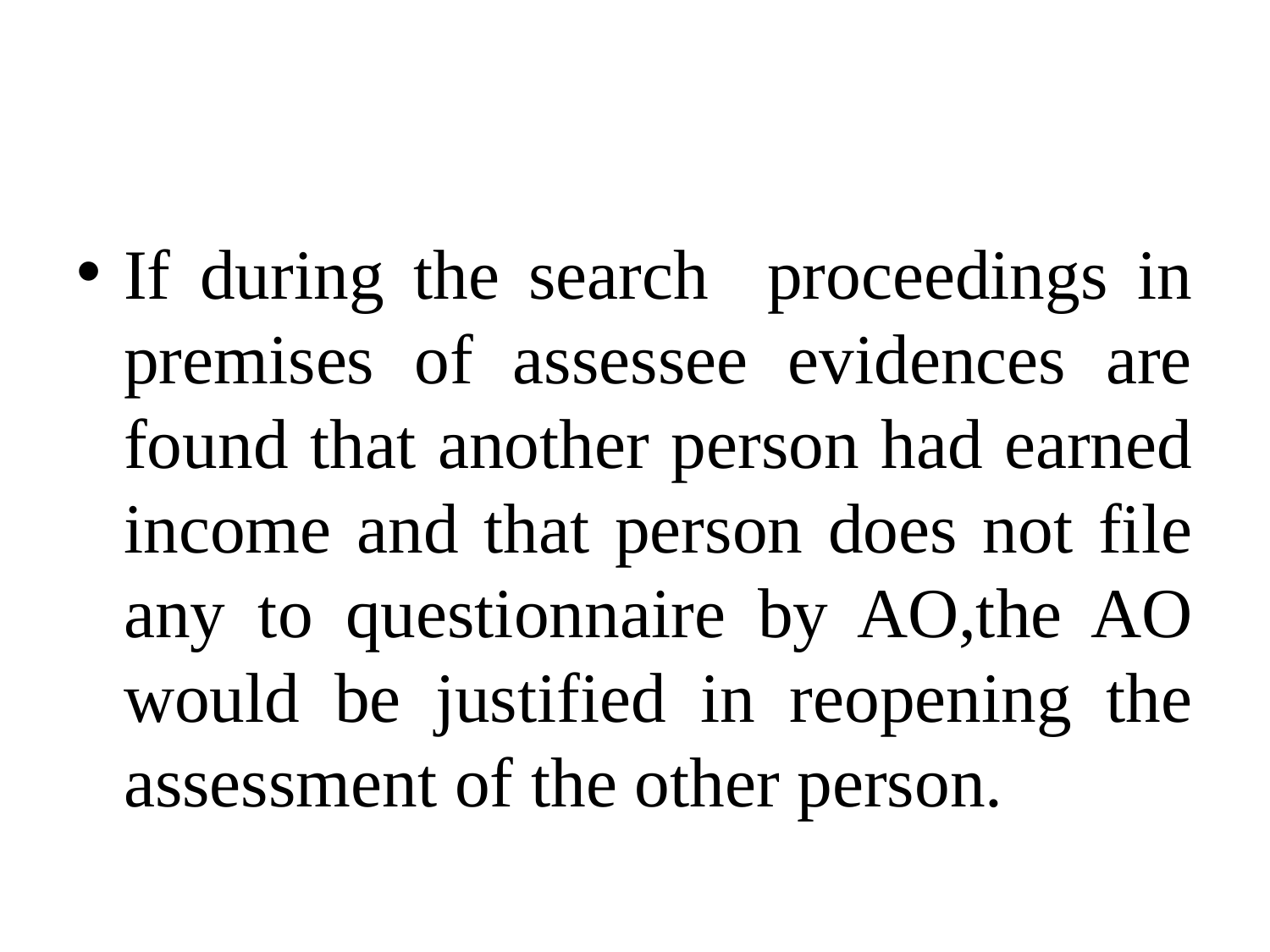

#
If during the search  proceedings in premises of assessee evidences are found that another person had earned income and that person does not file any to questionnaire by AO,the AO would be justified in reopening the assessment of the other person.